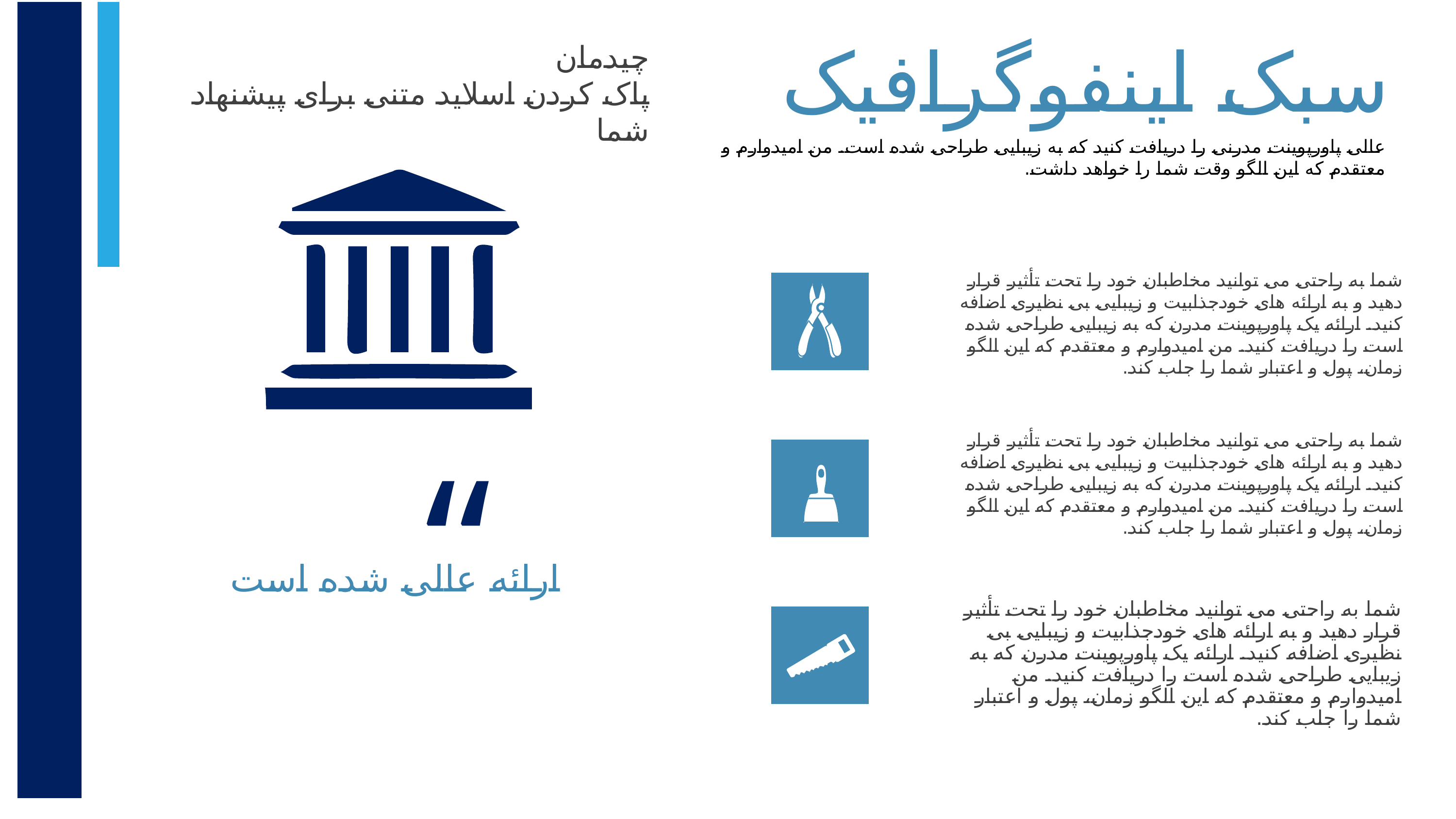

سبک اینفوگرافیک
چیدمان
پاک کردن اسلاید متنی برای پیشنهاد شما
عالی پاورپوینت مدرنی را دریافت کنید که به زیبایی طراحی شده است. من امیدوارم و معتقدم که این الگو وقت شما را خواهد داشت.

شما به راحتی می توانید مخاطبان خود را تحت تأثیر قرار دهید و به ارائه های خودجذابیت و زیبایی بی نظیری اضافه کنید. ارائه یک پاورپوینت مدرن که به زیبایی طراحی شده است را دریافت کنید. من امیدوارم و معتقدم که این الگو زمان، پول و اعتبار شما را جلب کند.

شما به راحتی می توانید مخاطبان خود را تحت تأثیر قرار دهید و به ارائه های خودجذابیت و زیبایی بی نظیری اضافه کنید. ارائه یک پاورپوینت مدرن که به زیبایی طراحی شده است را دریافت کنید. من امیدوارم و معتقدم که این الگو زمان، پول و اعتبار شما را جلب کند.
“

ارائه عالی شده است
شما به راحتی می توانید مخاطبان خود را تحت تأثیر قرار دهید و به ارائه های خودجذابیت و زیبایی بی نظیری اضافه کنید. ارائه یک پاورپوینت مدرن که به زیبایی طراحی شده است را دریافت کنید. من امیدوارم و معتقدم که این الگو زمان، پول و اعتبار شما را جلب کند.